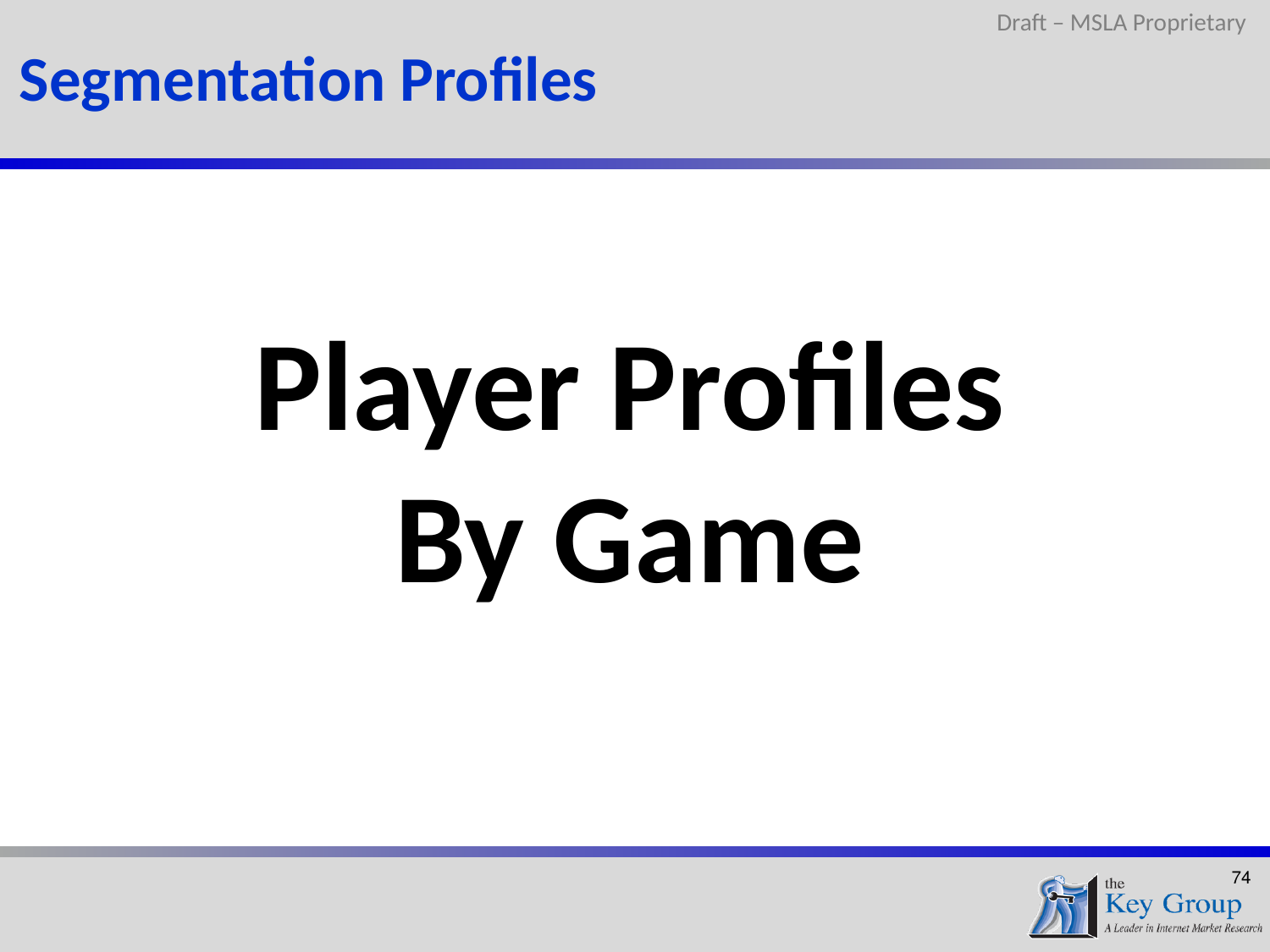

Draft – MSLA Proprietary
Segmentation Profiles
Player Profiles
By Game